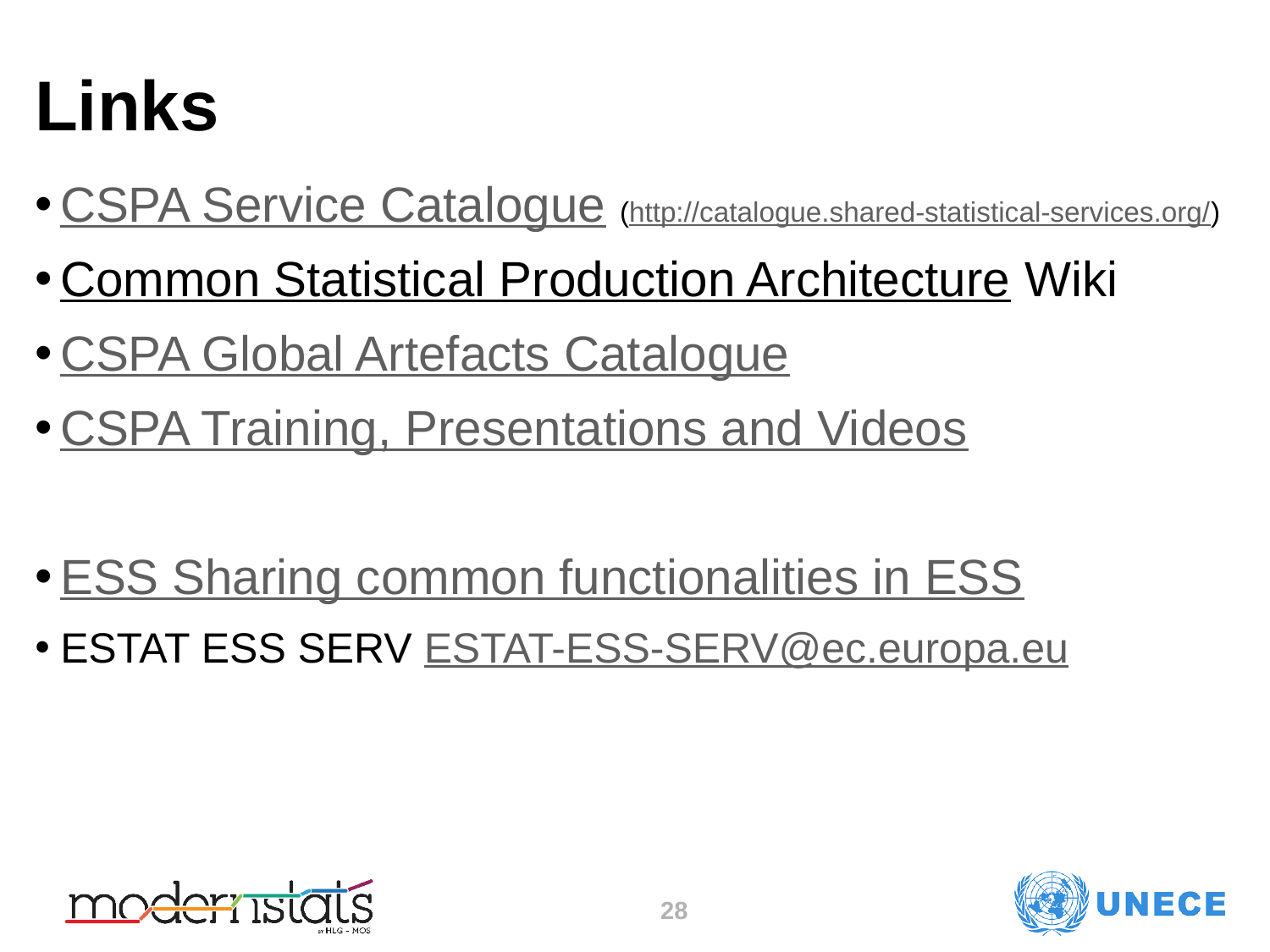

# Links
CSPA Service Catalogue (http://catalogue.shared-statistical-services.org/)
Common Statistical Production Architecture Wiki
CSPA Global Artefacts Catalogue
CSPA Training, Presentations and Videos

ESS Sharing common functionalities in ESS
ESTAT ESS SERV ESTAT-ESS-SERV@ec.europa.eu

28